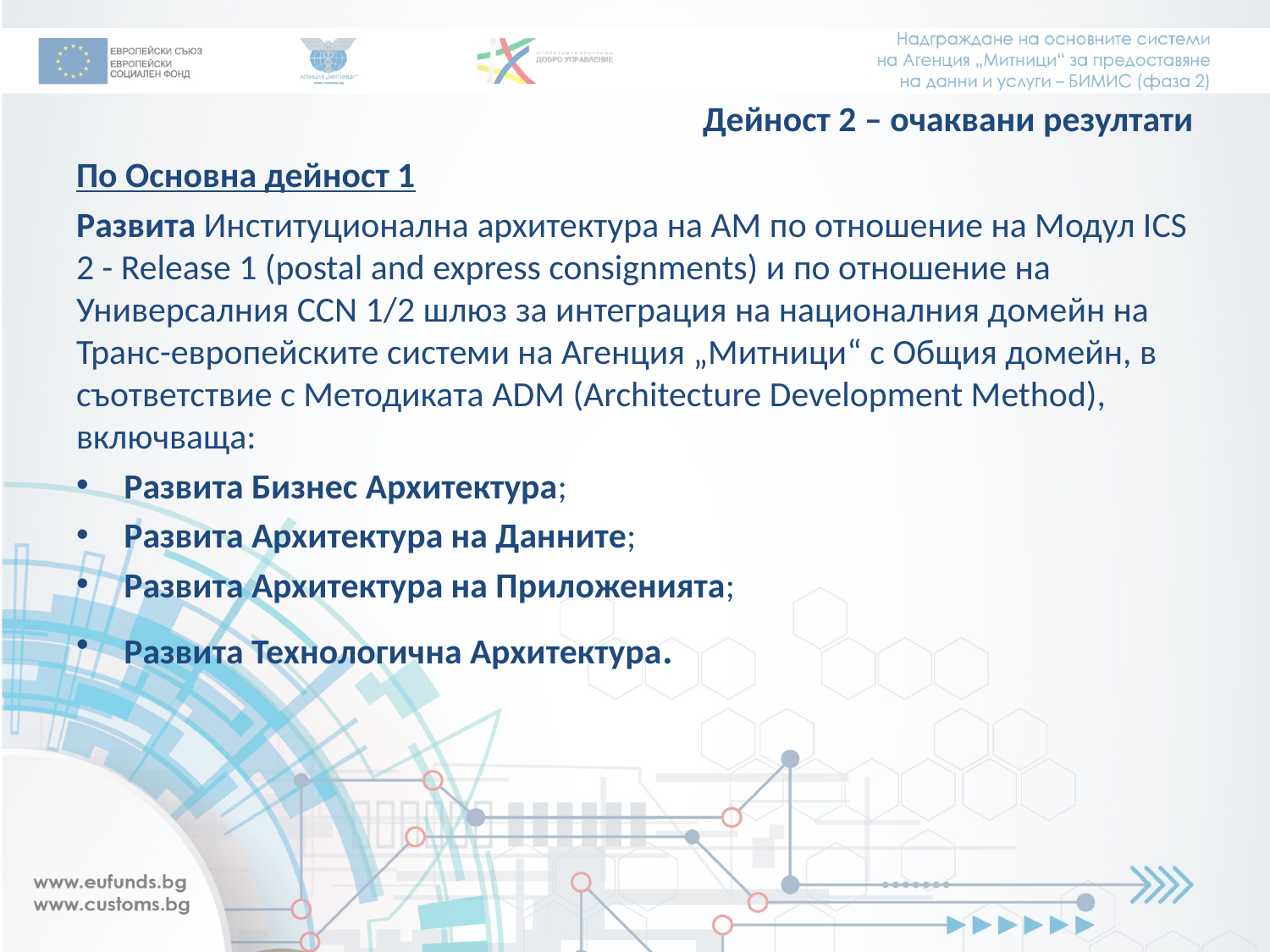

# Дейност 2 – очаквани резултати
По Основна дейност 1
Развита Институционална архитектура на АМ по отношение на Модул ICS 2 - Release 1 (postal and express consignments) и по отношение на Универсалния CCN 1/2 шлюз за интеграция на националния домейн на Транс-европейските системи на Агенция „Митници“ с Общия домейн, в съответствие с Методиката ADM (Architecture Development Method), включваща:
Развита Бизнес Архитектура;
Развита Архитектура на Данните;
Развита Архитектура на Приложенията;
Развита Технологична Архитектура.